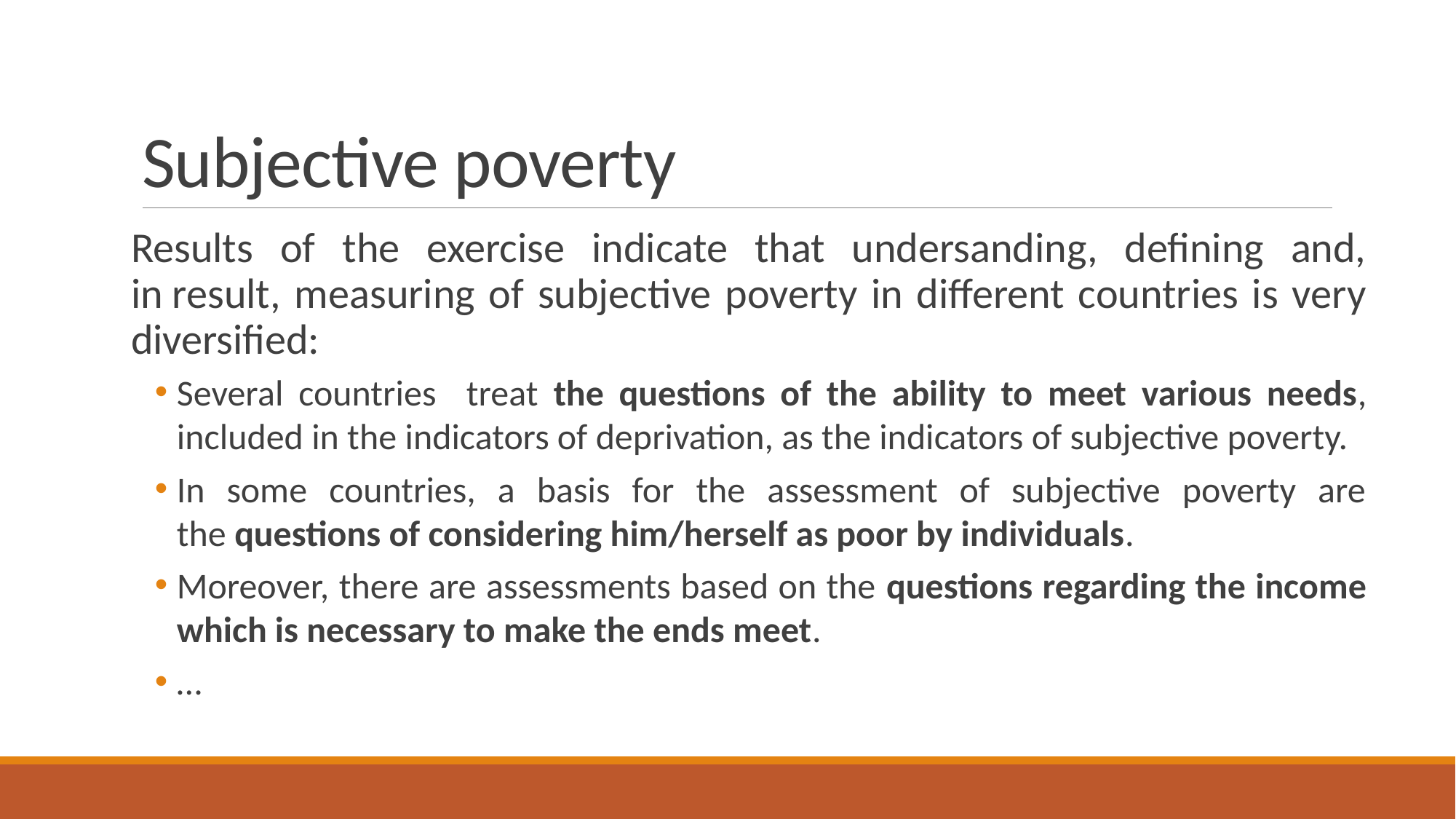

# Subjective poverty
Results of the exercise indicate that undersanding, defining and, in result, measuring of subjective poverty in different countries is very diversified:
Several countries  treat the questions of the ability to meet various needs, included in the indicators of deprivation, as the indicators of subjective poverty.
In some countries, a basis for the assessment of subjective poverty are the questions of considering him/herself as poor by individuals.
Moreover, there are assessments based on the questions regarding the income which is necessary to make the ends meet.
…